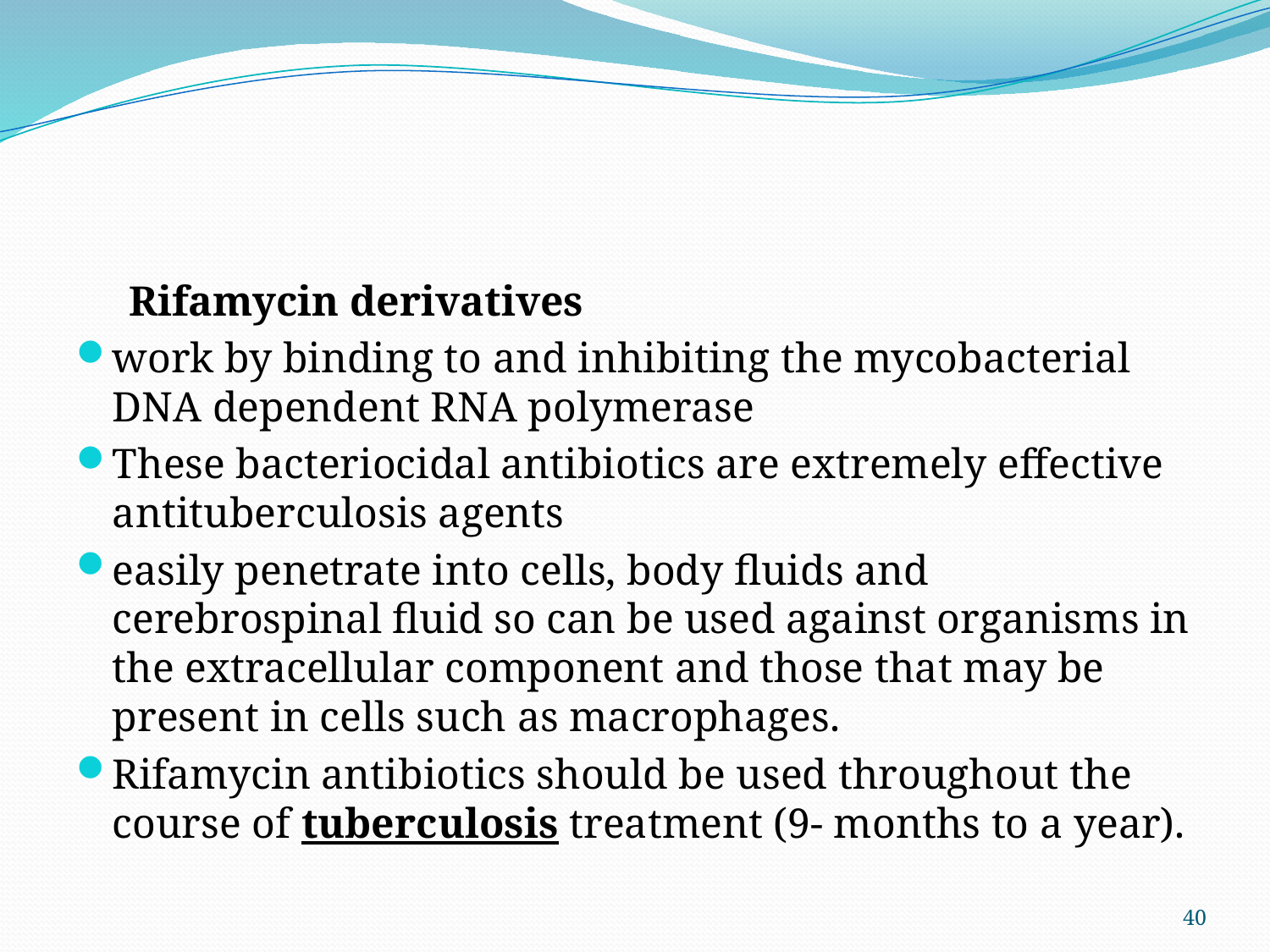

#
     Rifamycin derivatives
work by binding to and inhibiting the mycobacterial DNA dependent RNA polymerase
These bacteriocidal antibiotics are extremely effective antituberculosis agents
easily penetrate into cells, body fluids and cerebrospinal fluid so can be used against organisms in the extracellular component and those that may be present in cells such as macrophages.
Rifamycin antibiotics should be used throughout the course of tuberculosis treatment (9- months to a year).
40